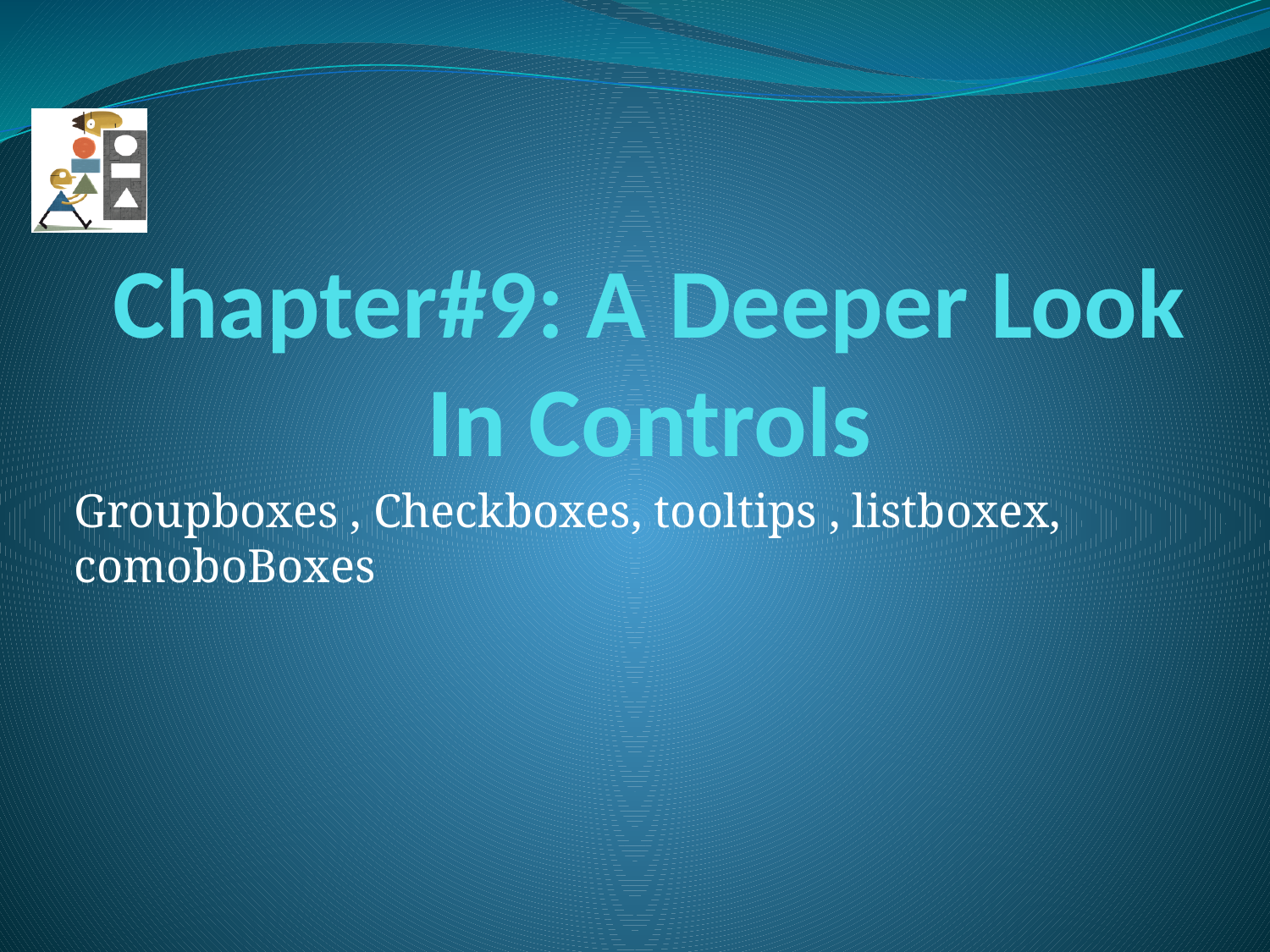

# Chapter#9: A Deeper Look In Controls
Groupboxes , Checkboxes, tooltips , listboxex, comoboBoxes